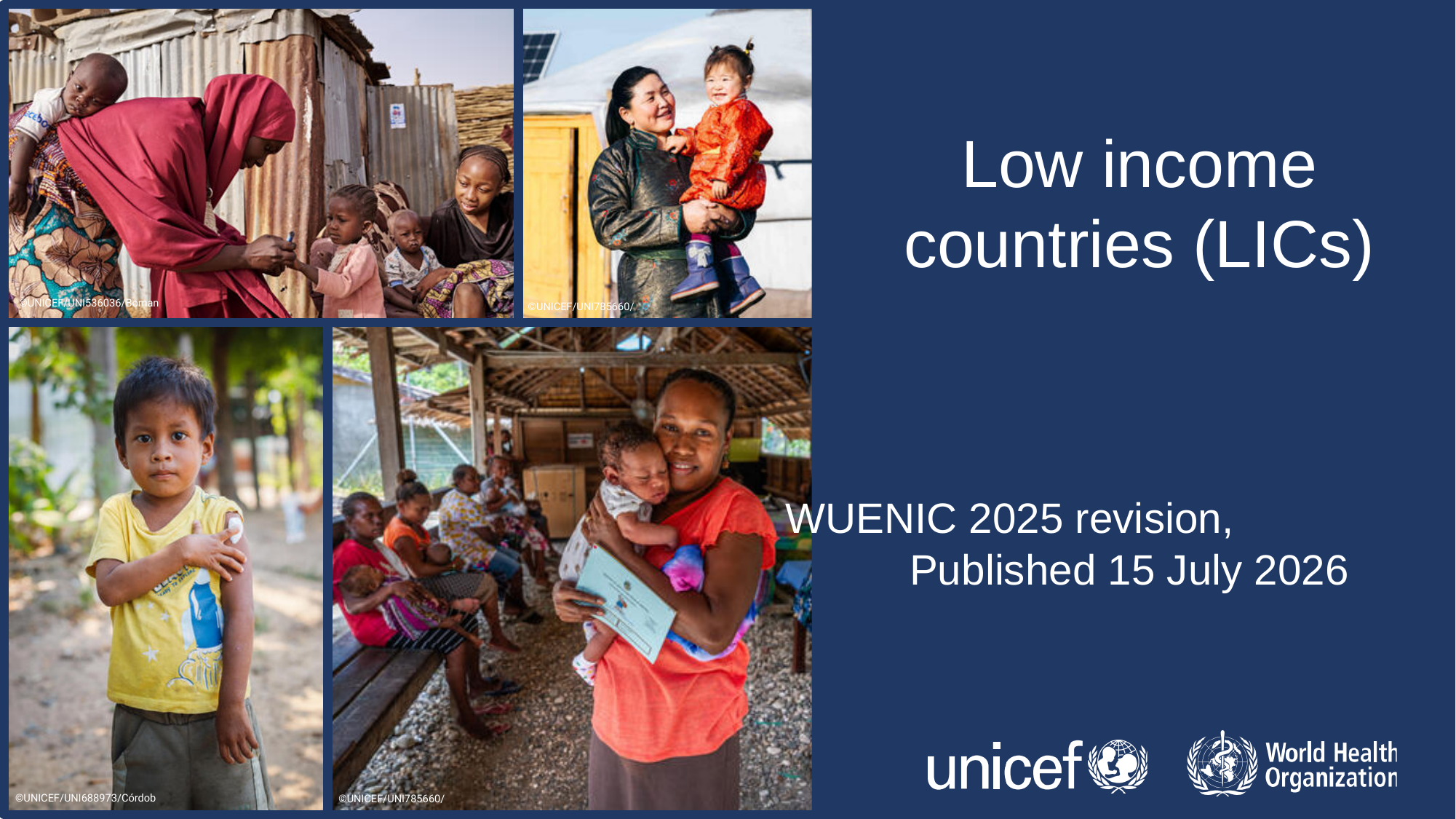

# Low income countries (LICs)
WUENIC 2025 revision,
Published 15 July 2026